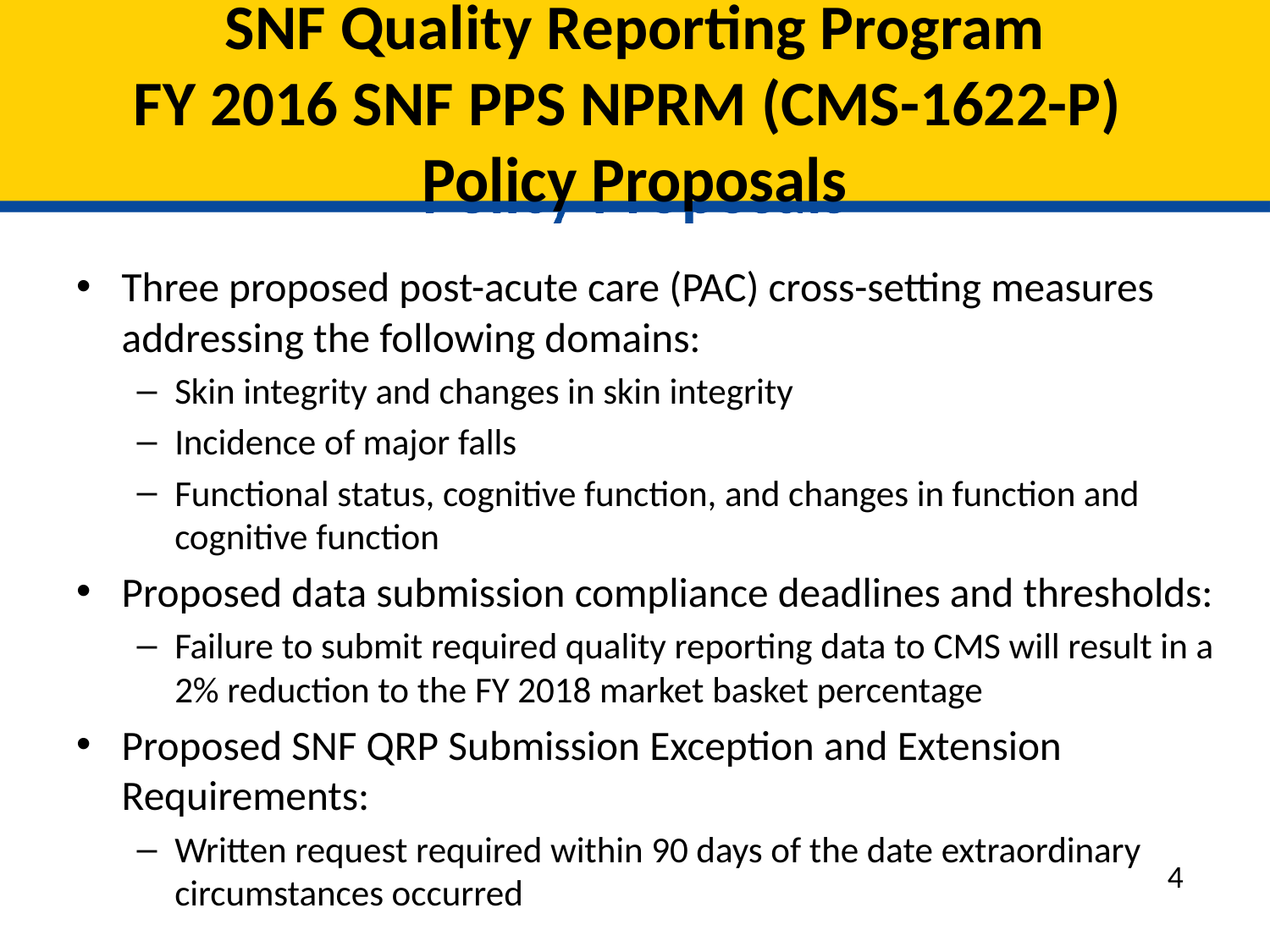

# SNF Quality Reporting Program FY 2016 SNF PPS NPRM (CMS-1622-P) Policy Proposals
Three proposed post-acute care (PAC) cross-setting measures addressing the following domains:
Skin integrity and changes in skin integrity
Incidence of major falls
Functional status, cognitive function, and changes in function and cognitive function
Proposed data submission compliance deadlines and thresholds:
Failure to submit required quality reporting data to CMS will result in a 2% reduction to the FY 2018 market basket percentage
Proposed SNF QRP Submission Exception and Extension Requirements:
Written request required within 90 days of the date extraordinary circumstances occurred

4